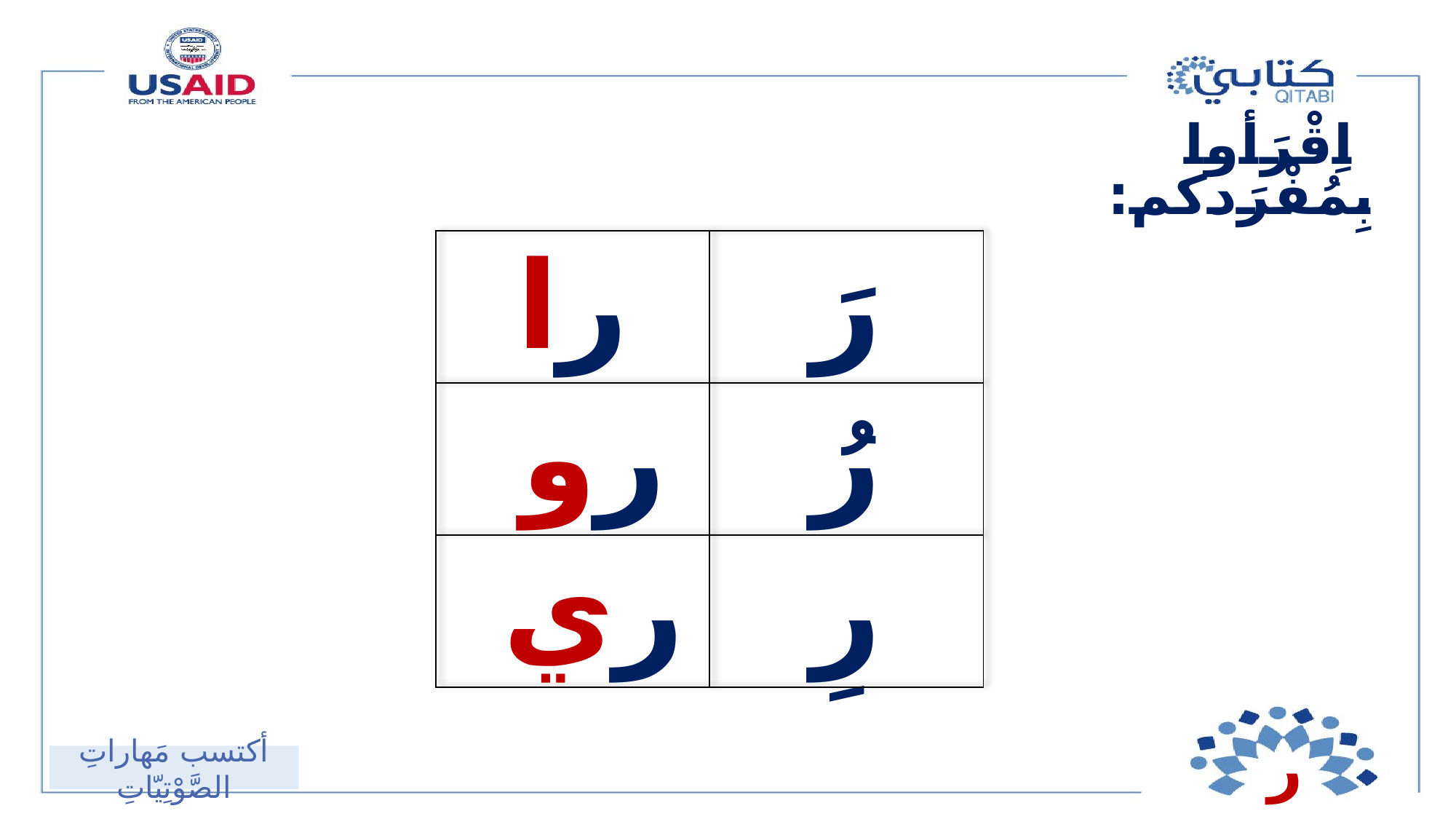

# اِقْرَأوا بِمُفْرَدكم:
| را | رَ |
| --- | --- |
| رو | رُ |
| ري | رِ |
ر
أكتسب مَهاراتِ الصَّوْتِيّاتِ